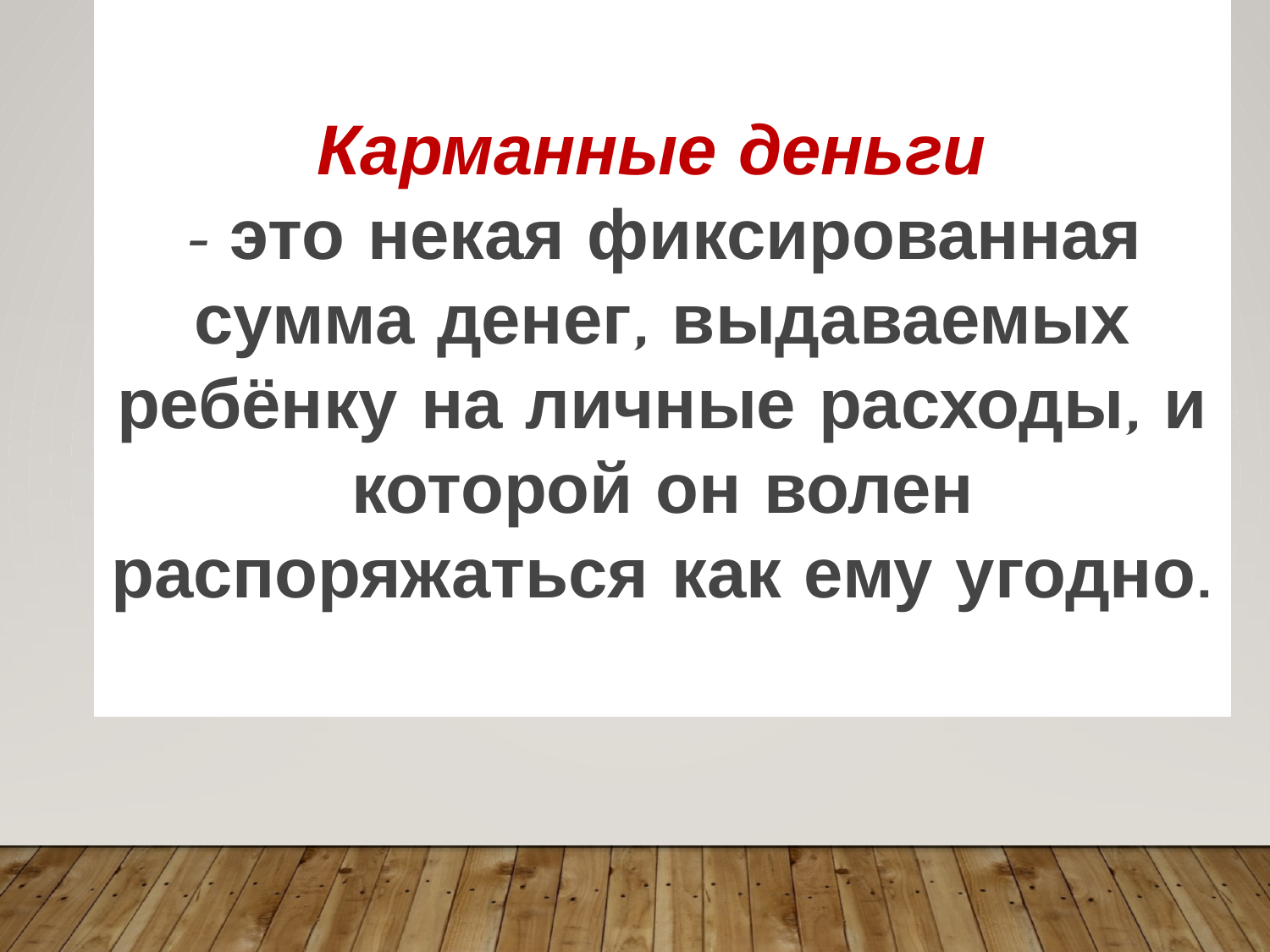

Карманные деньги
- это некая фиксированная сумма денег, выдаваемых ребёнку на личные расходы, и которой он волен распоряжаться как ему угодно.
#